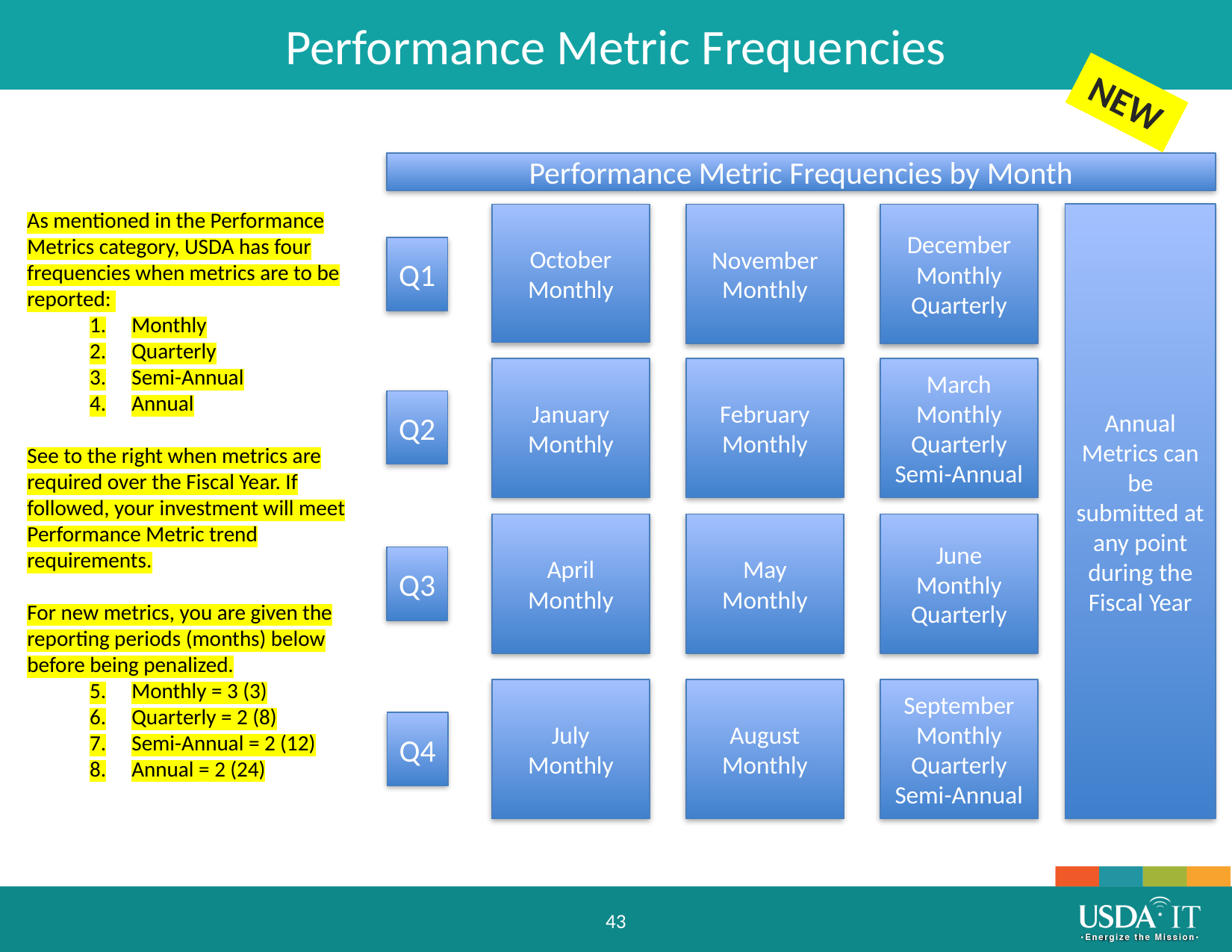

Performance Metric Frequencies
NEW
Performance Metric Frequencies by Month
As mentioned in the Performance Metrics category, USDA has four frequencies when metrics are to be reported:
Monthly
Quarterly
Semi-Annual
Annual

See to the right when metrics are required over the Fiscal Year. If followed, your investment will meet Performance Metric trend requirements.

For new metrics, you are given the reporting periods (months) below before being penalized.
Monthly = 3 (3)
Quarterly = 2 (8)
Semi-Annual = 2 (12)
Annual = 2 (24)

October
Monthly
November
Monthly
December
Monthly
Quarterly
Annual Metrics can be submitted at any point during the Fiscal Year
Q1
January
Monthly
February
Monthly
March
Monthly
Quarterly
Semi-Annual
Q2
April
Monthly
May
Monthly
June
Monthly
Quarterly
Q3
July
Monthly
August
Monthly
September
Monthly
Quarterly
Semi-Annual
Q4
43